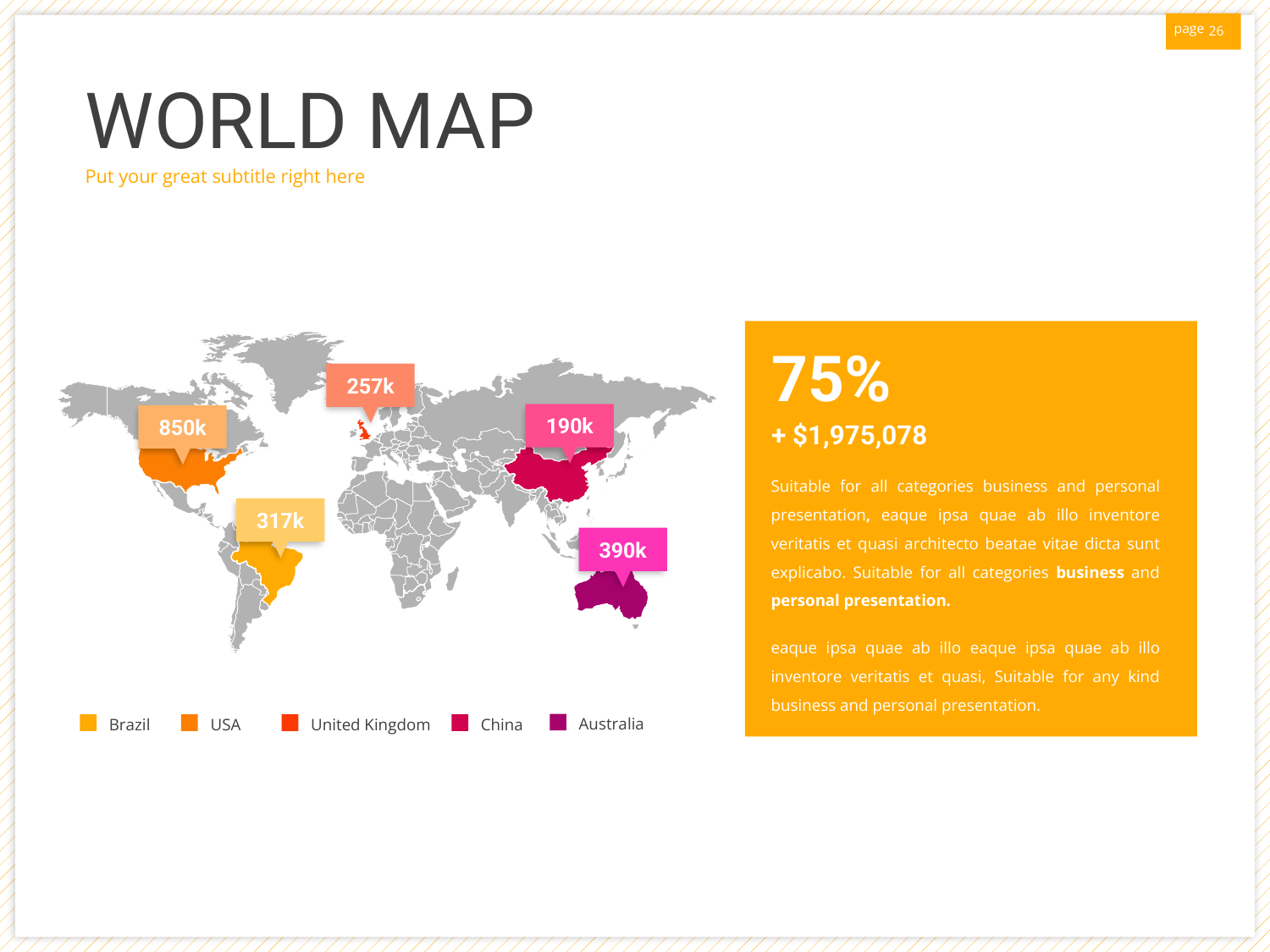

26
# WORLD MAP
Put your great subtitle right here

75%
257k
190k
850k
+ $1,975,078
Suitable for all categories business and personal presentation, eaque ipsa quae ab illo inventore veritatis et quasi architecto beatae vitae dicta sunt explicabo. Suitable for all categories business and personal presentation.

eaque ipsa quae ab illo eaque ipsa quae ab illo inventore veritatis et quasi, Suitable for any kind business and personal presentation.
317k
390k
Australia
Brazil
USA
United Kingdom
China